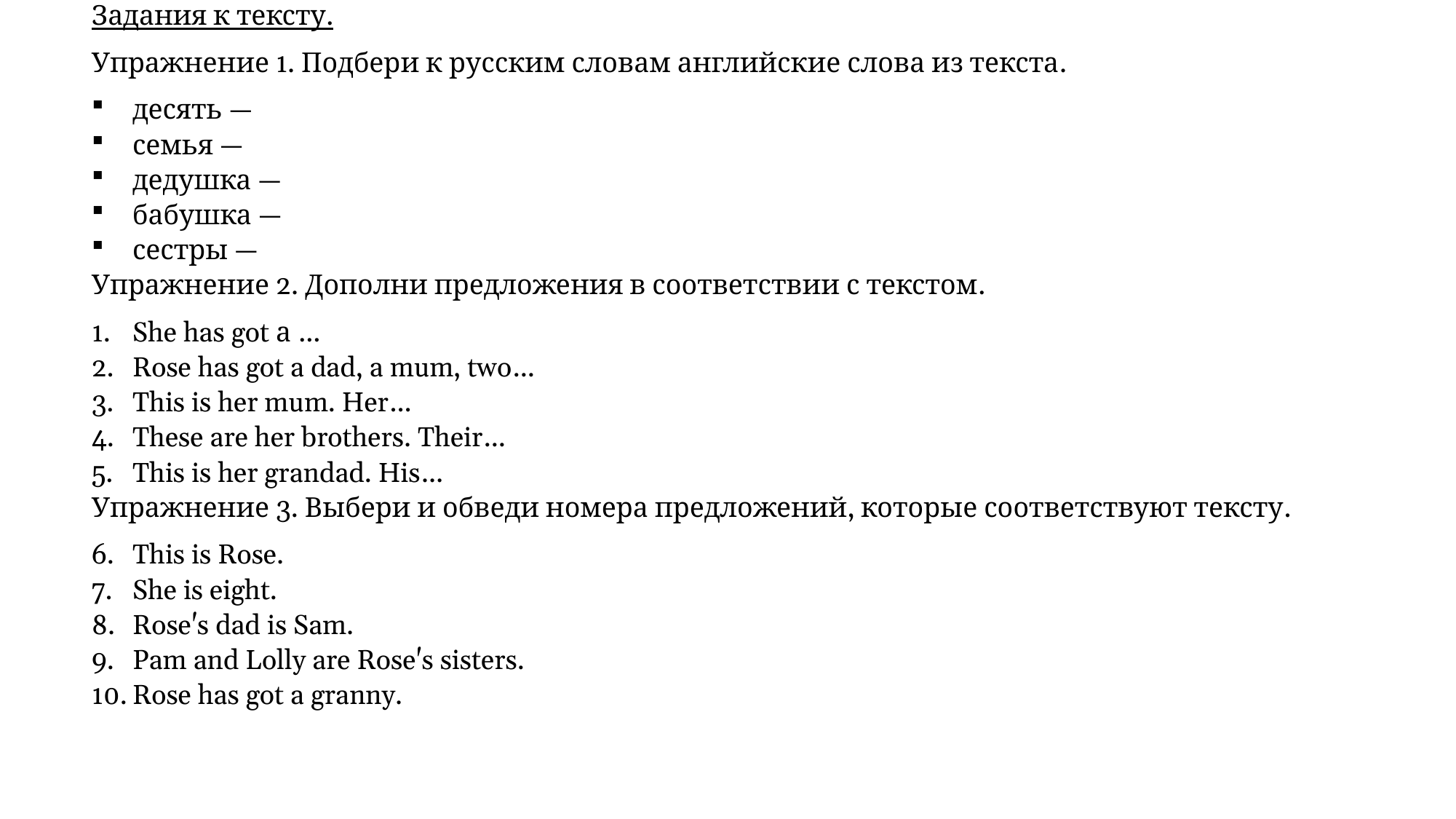

Задания к тексту.
Упражнение 1. Подбери к русским словам английские слова из текста.
десять —
семья —
дедушка —
бабушка —
сестры —
Упражнение 2. Дополни предложения в соответствии с текстом.
She has got а …
Rose has got a dad, a mum, two…
This is her mum. Her…
These are her brothers. Their…
This is her grandad. His…
Упражнение 3. Выбери и обведи номера предложений, которые соответствуют тексту.
This is Rose.
She is eight.
Rose's dad is Sam.
Pam and Lolly are Rose's sisters.
Rose has got a granny.